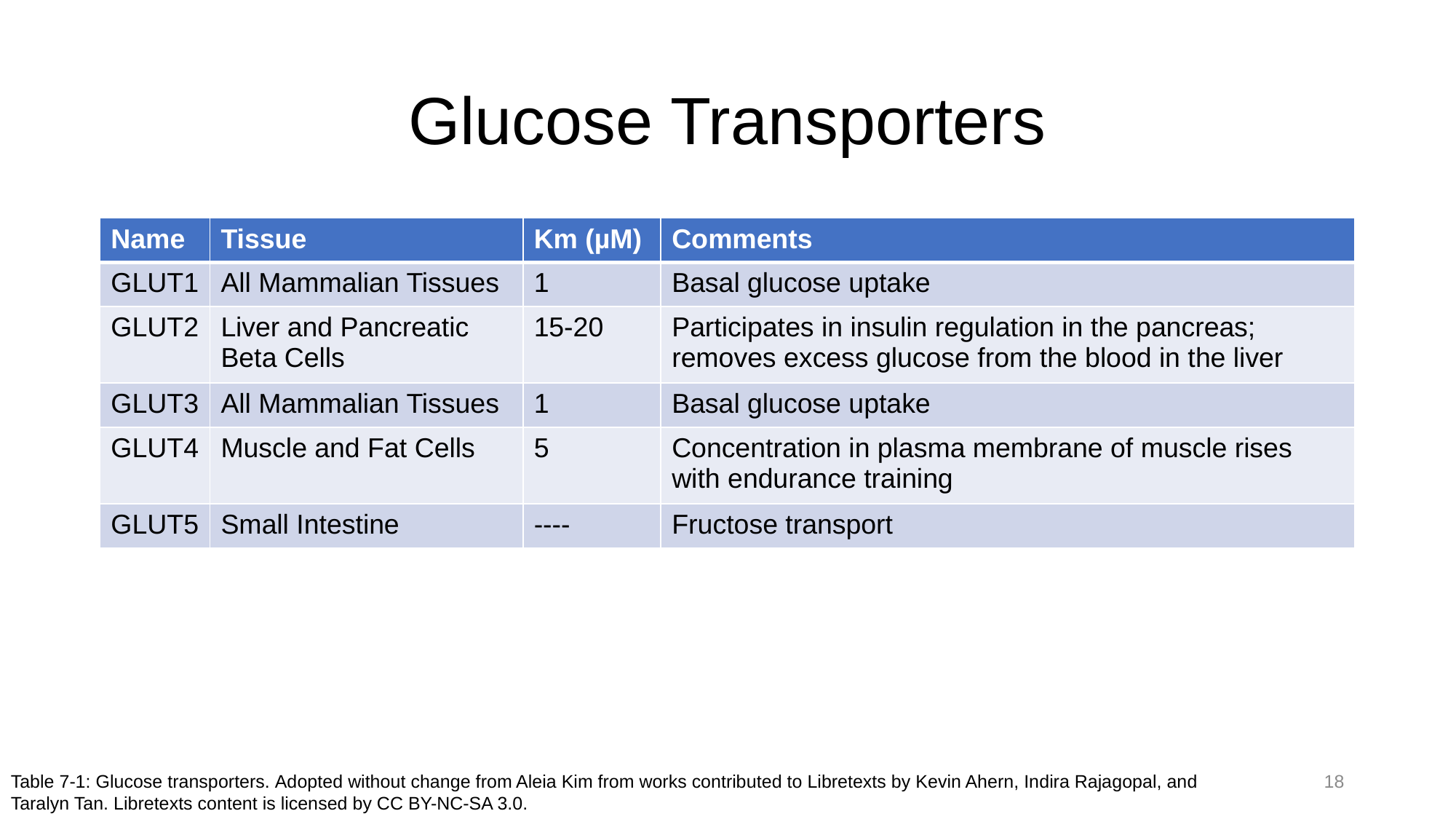

# Glucose Transporters
| Name | Tissue | Km (µM) | Comments |
| --- | --- | --- | --- |
| GLUT1 | All Mammalian Tissues | 1 | Basal glucose uptake |
| GLUT2 | Liver and Pancreatic Beta Cells | 15-20 | Participates in insulin regulation in the pancreas; removes excess glucose from the blood in the liver |
| GLUT3 | All Mammalian Tissues | 1 | Basal glucose uptake |
| GLUT4 | Muscle and Fat Cells | 5 | Concentration in plasma membrane of muscle rises with endurance training |
| GLUT5 | Small Intestine | ---- | Fructose transport |
18
Table 7-1: Glucose transporters. Adopted without change from Aleia Kim from works contributed to Libretexts by Kevin Ahern, Indira Rajagopal, and Taralyn Tan. Libretexts content is licensed by CC BY-NC-SA 3.0.